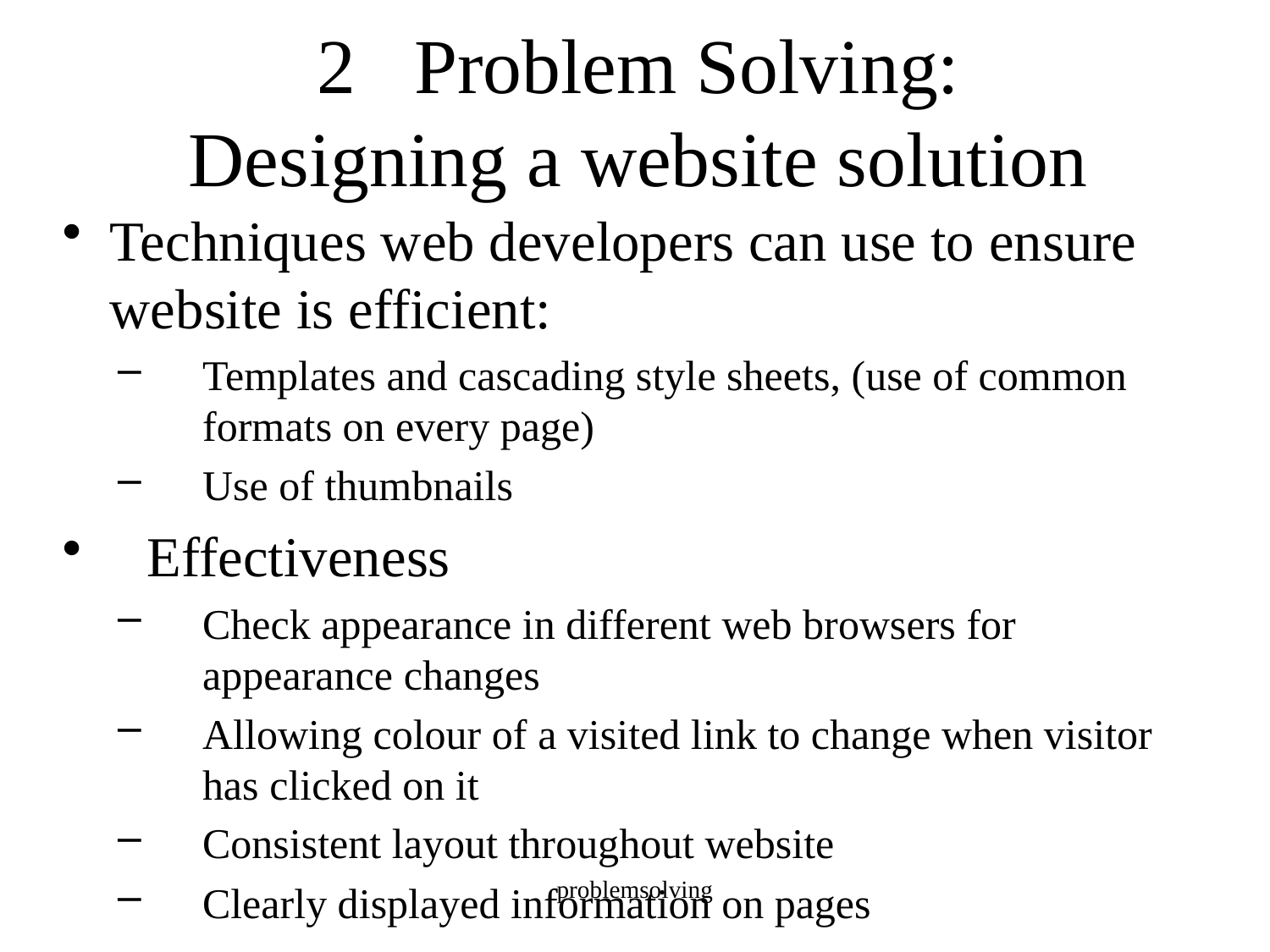

# 2   Problem Solving: Designing a website solution
Techniques web developers can use to ensure website is efficient:
Templates and cascading style sheets, (use of common formats on every page)
Use of thumbnails
Effectiveness
Check appearance in different web browsers for appearance changes
Allowing colour of a visited link to change when visitor has clicked on it
Consistent layout throughout website
Clearly displayed information on pages

problemsolving